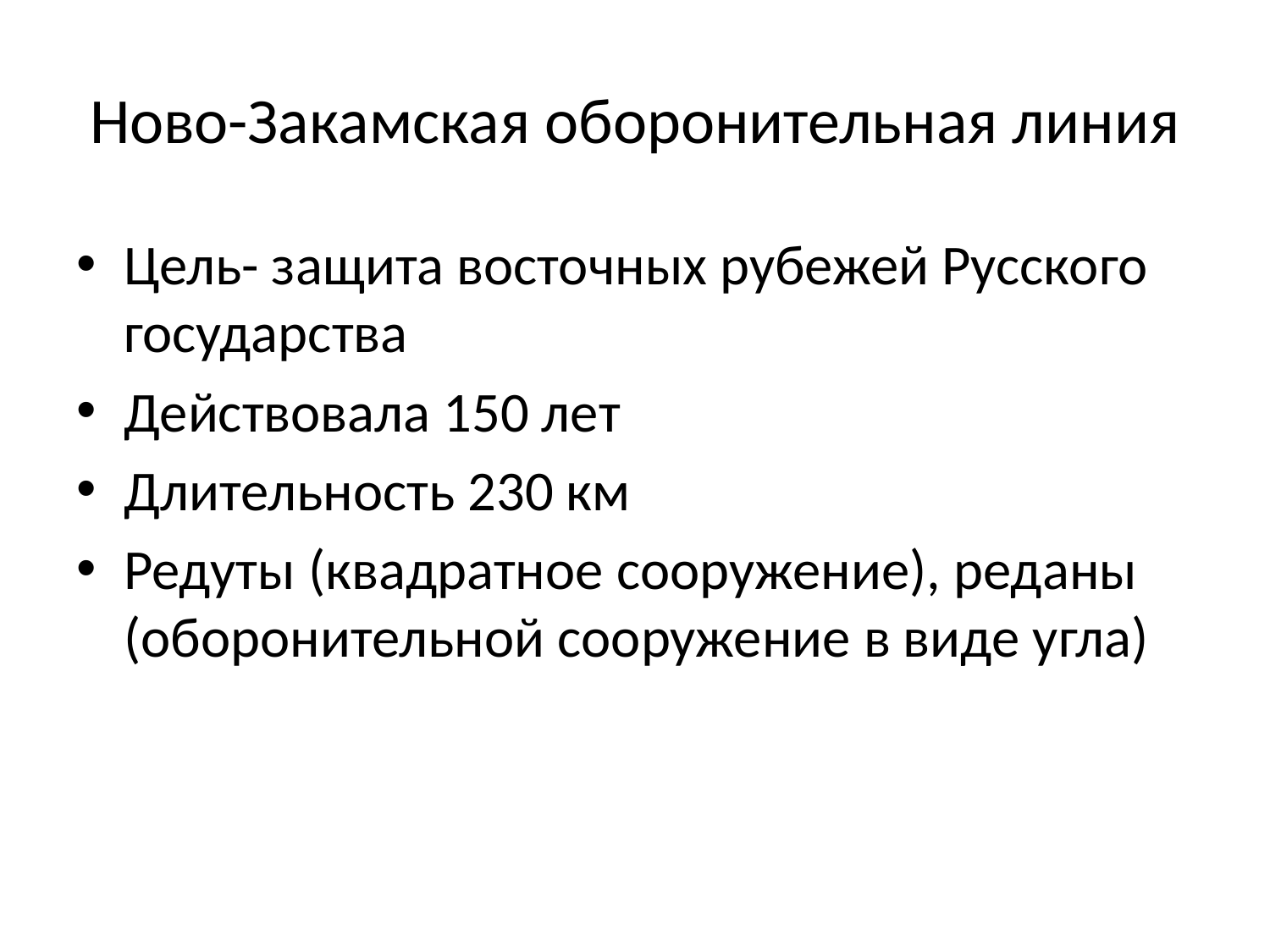

# Ново-Закамская оборонительная линия
Цель- защита восточных рубежей Русского государства
Действовала 150 лет
Длительность 230 км
Редуты (квадратное сооружение), реданы (оборонительной сооружение в виде угла)